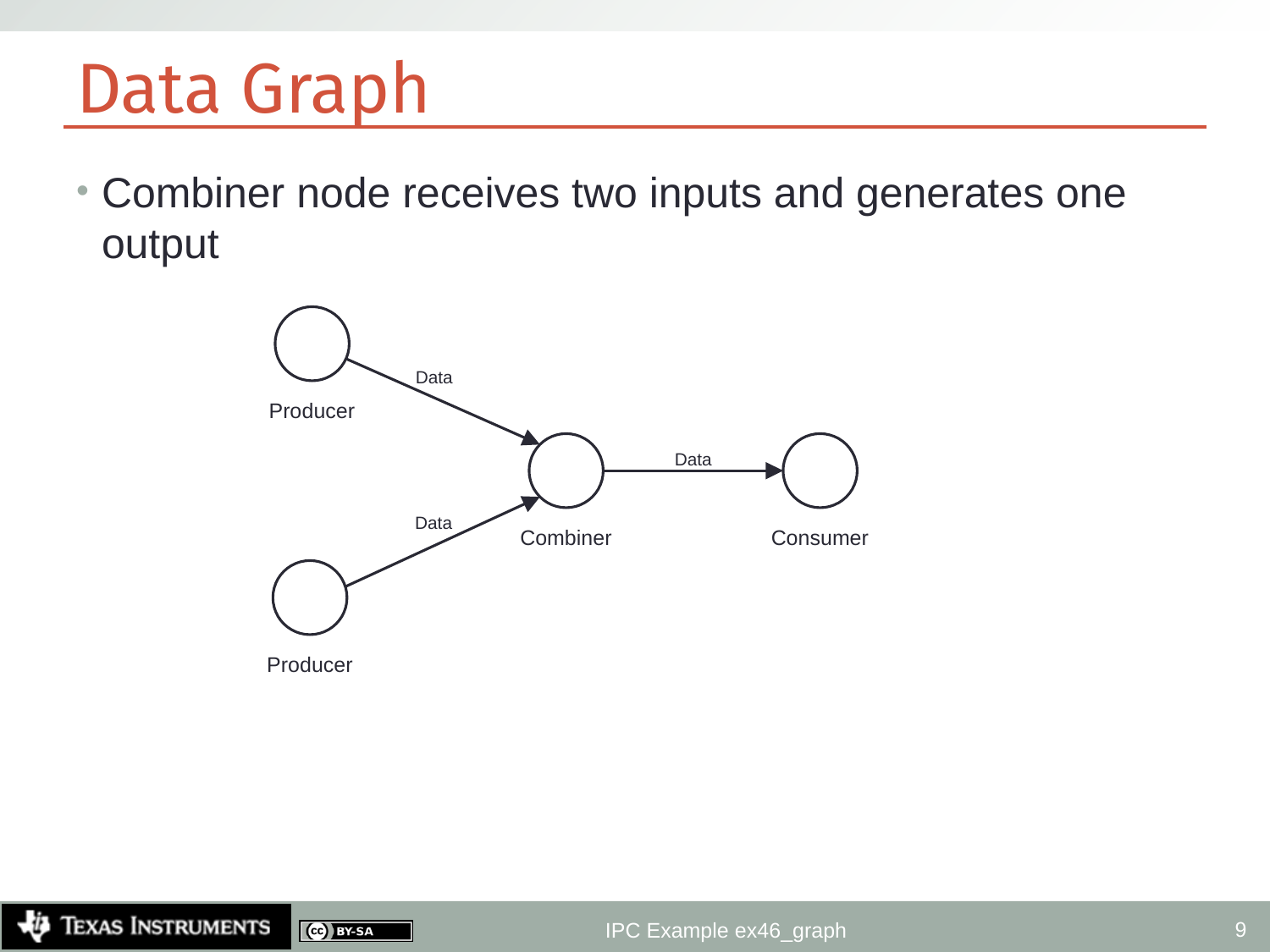

# Data Graph
Combiner node receives two inputs and generates one output

Data
Producer

Data
Data
Combiner
Consumer

Producer
9
IPC Example ex46_graph